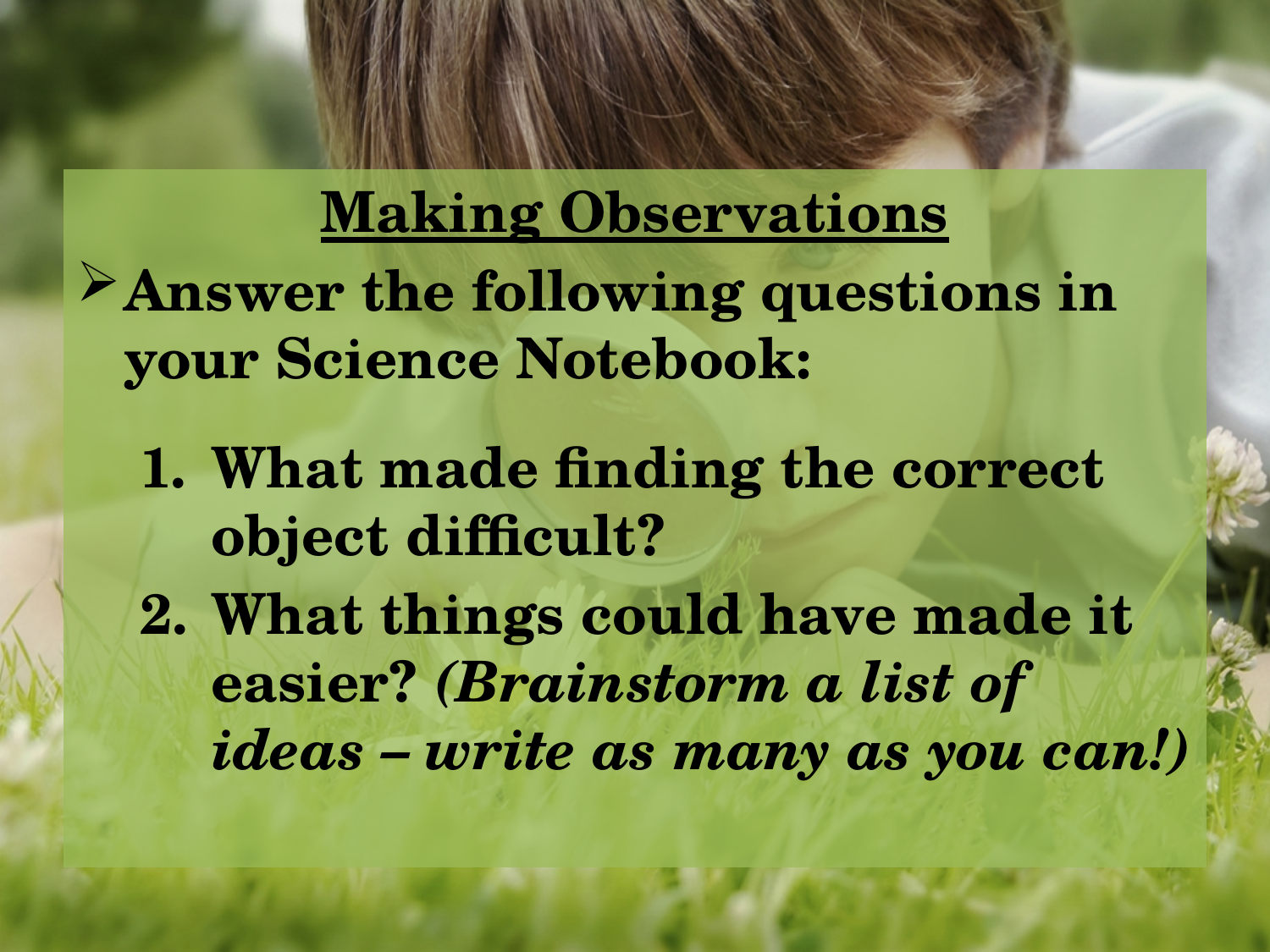

Making Observations
Answer the following questions in your Science Notebook:

What made finding the correct object difficult?
What things could have made it easier? (Brainstorm a list of ideas – write as many as you can!)